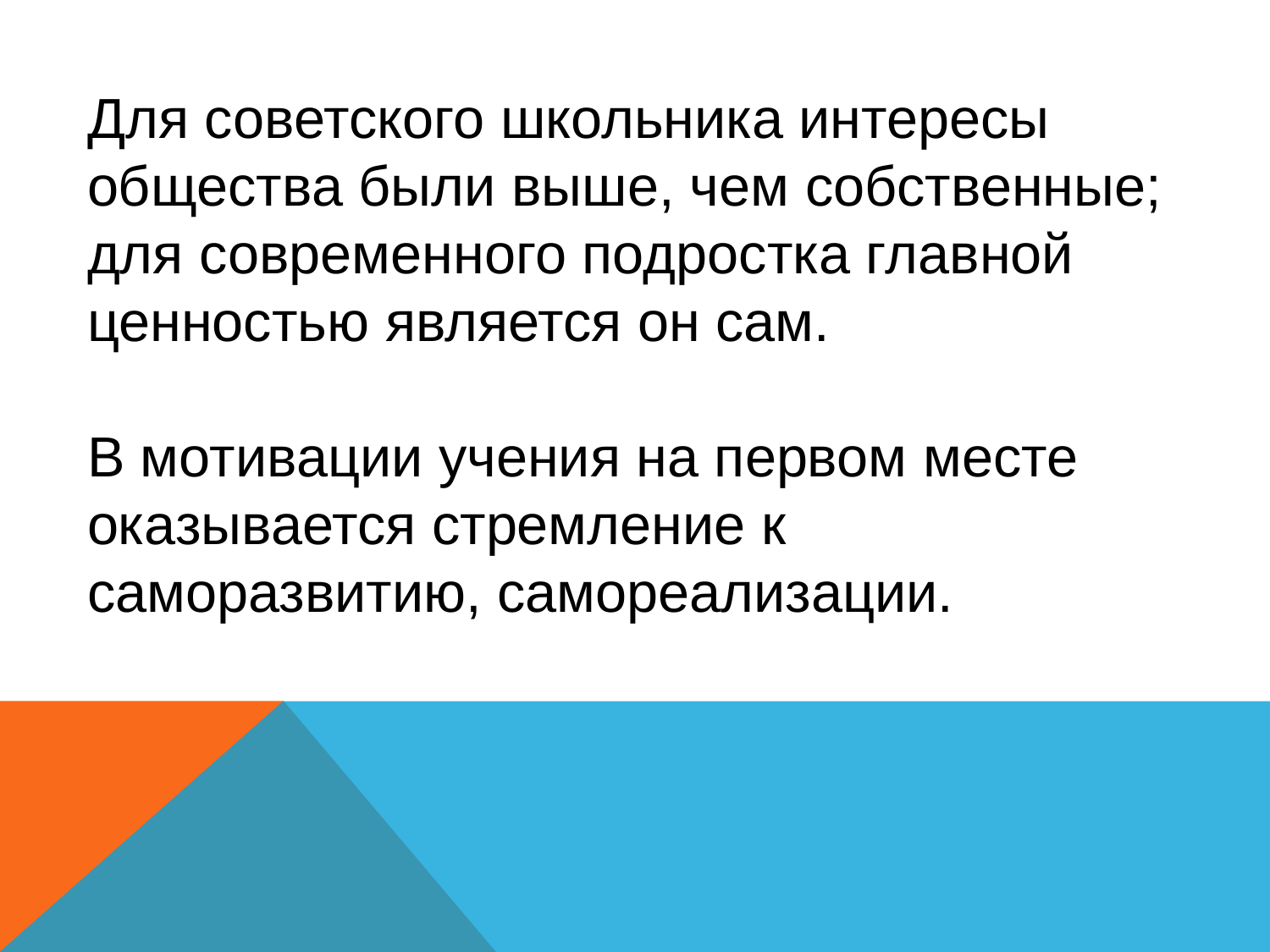

Для советского школьника интересы
общества были выше, чем собственные;
для современного подростка главной
ценностью является он сам.

В мотивации учения на первом месте оказывается стремление к саморазвитию, самореализации.